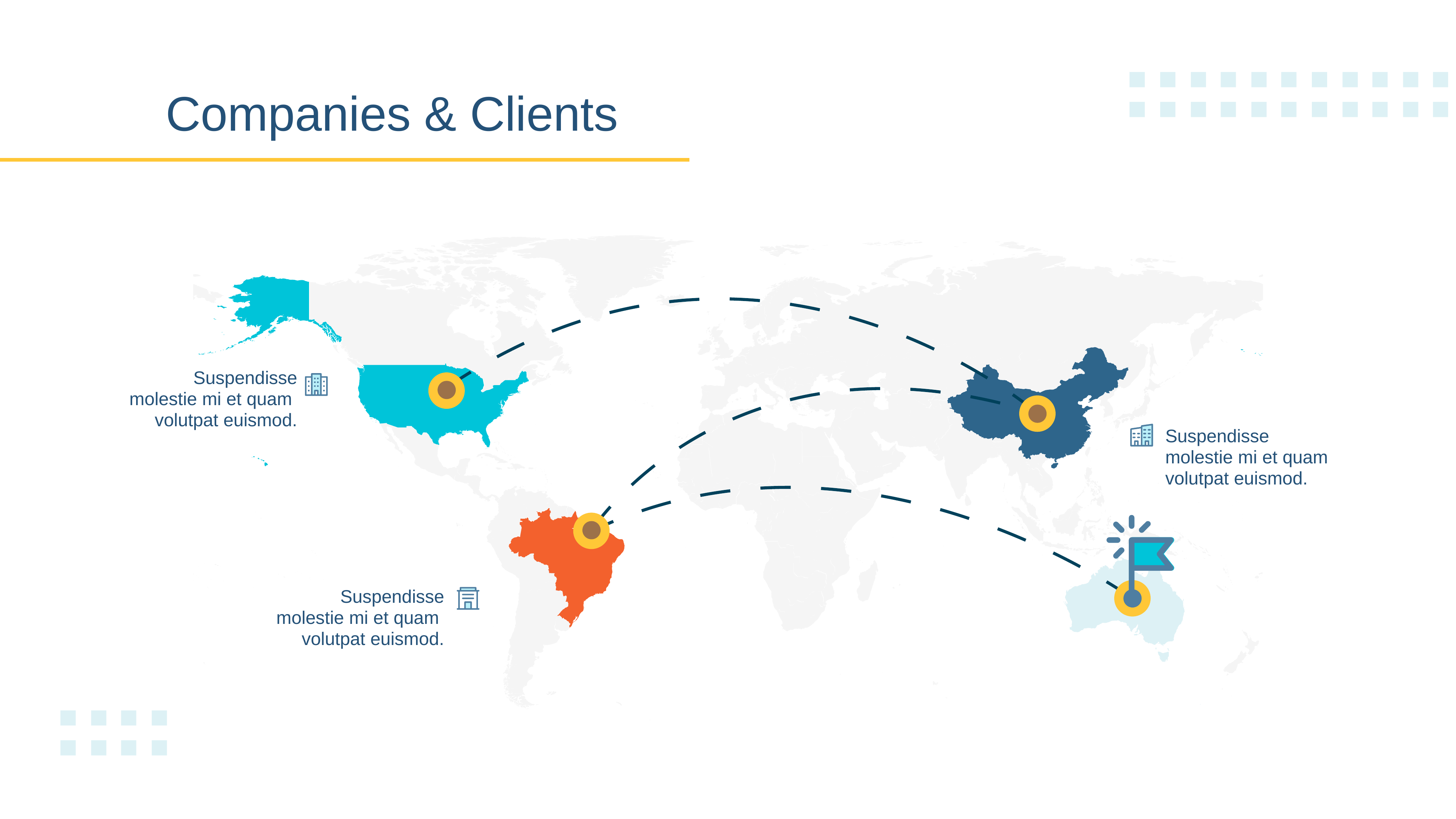

Companies & Clients

Suspendisse molestie mi et quam  volutpat euismod.

Suspendisse molestie mi et quam  volutpat euismod.

Suspendisse molestie mi et quam  volutpat euismod.